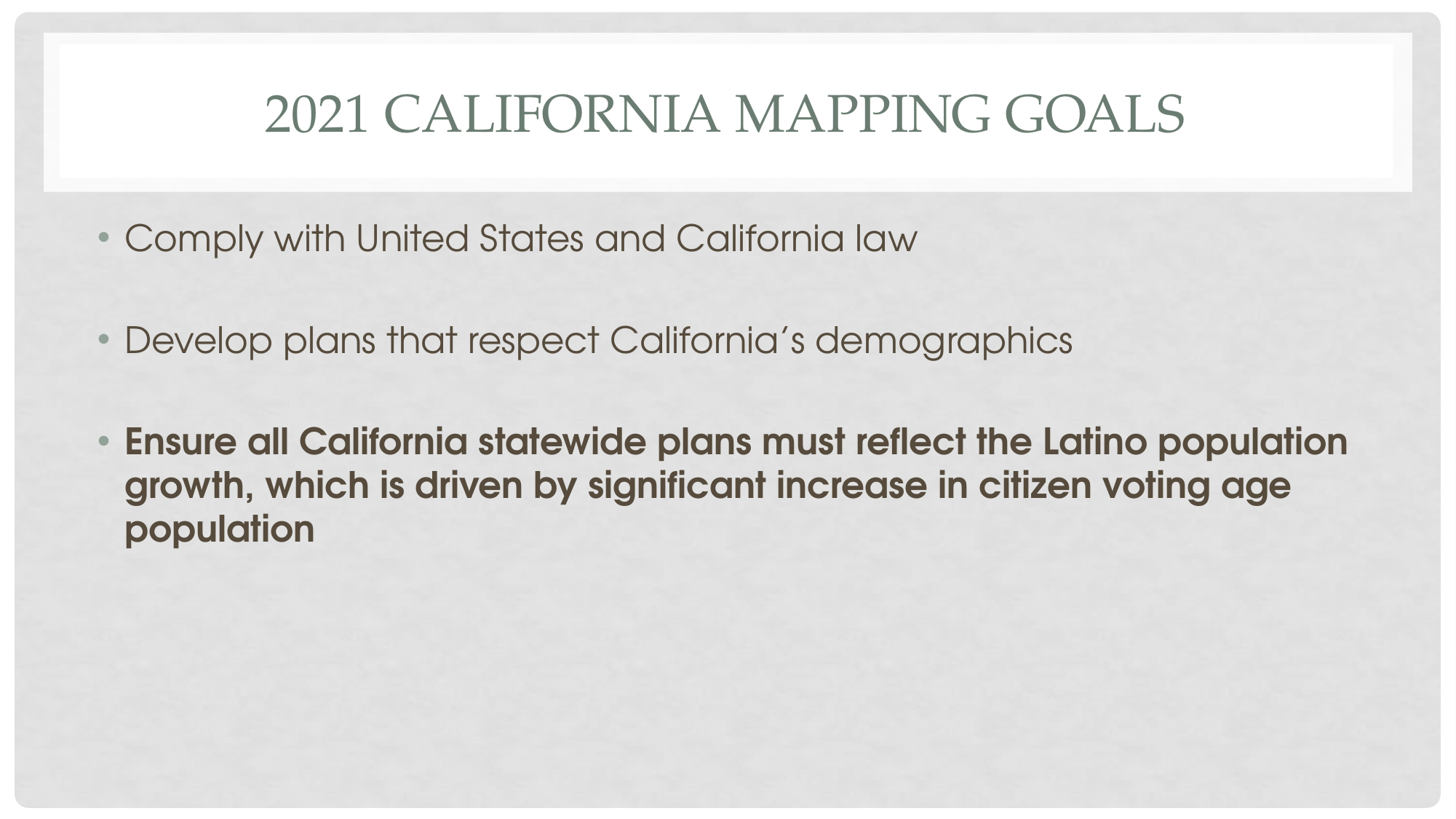

# 2021 California Mapping Goals
Comply with United States and California law

Develop plans that respect California’s demographics

Ensure all California statewide plans must reflect the Latino population growth, which is driven by significant increase in citizen voting age population